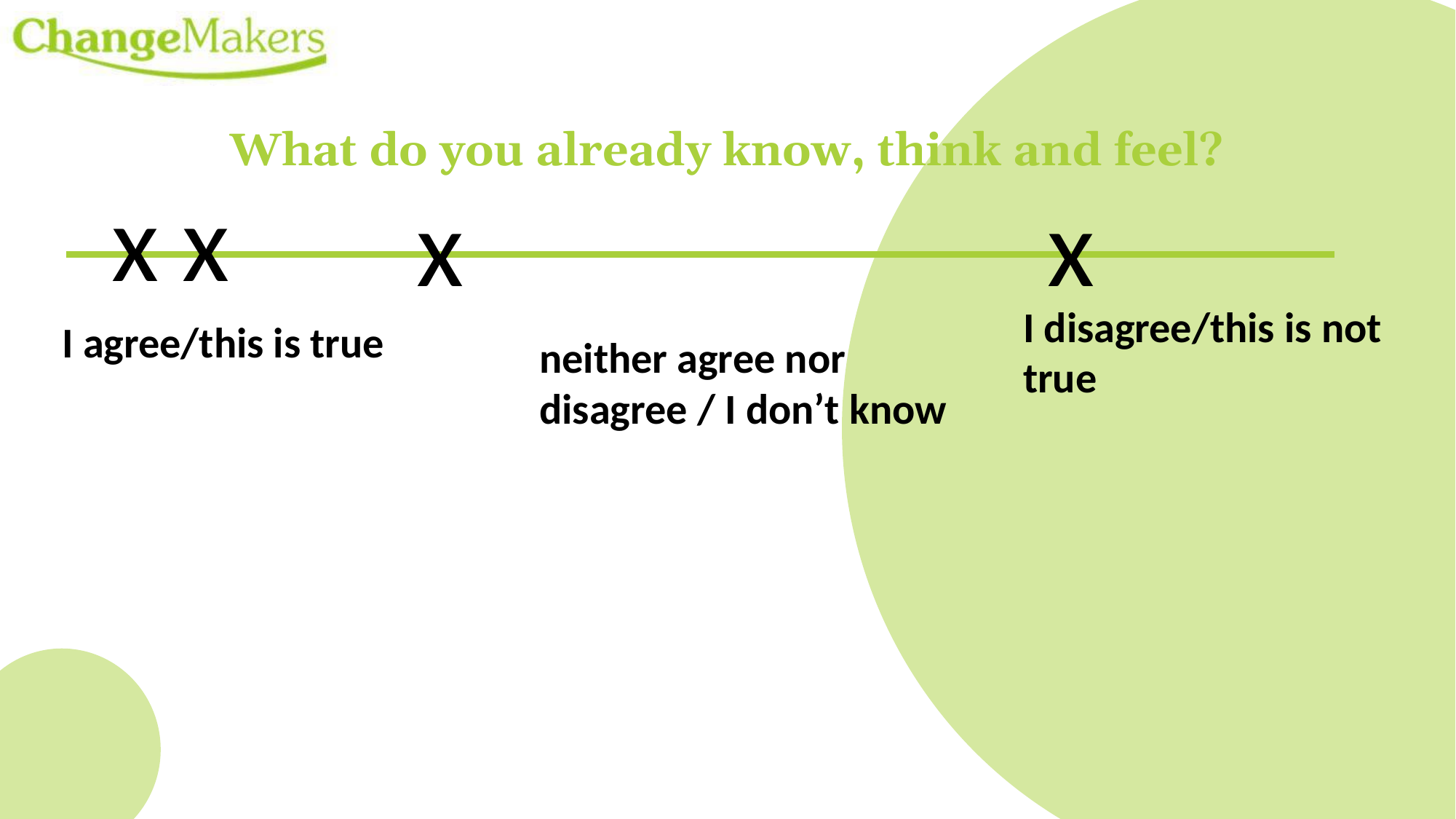

# What do you already know, think and feel?
x
x
x
x
I disagree/this is not true
 I agree/this is true
neither agree nor disagree / I don’t know